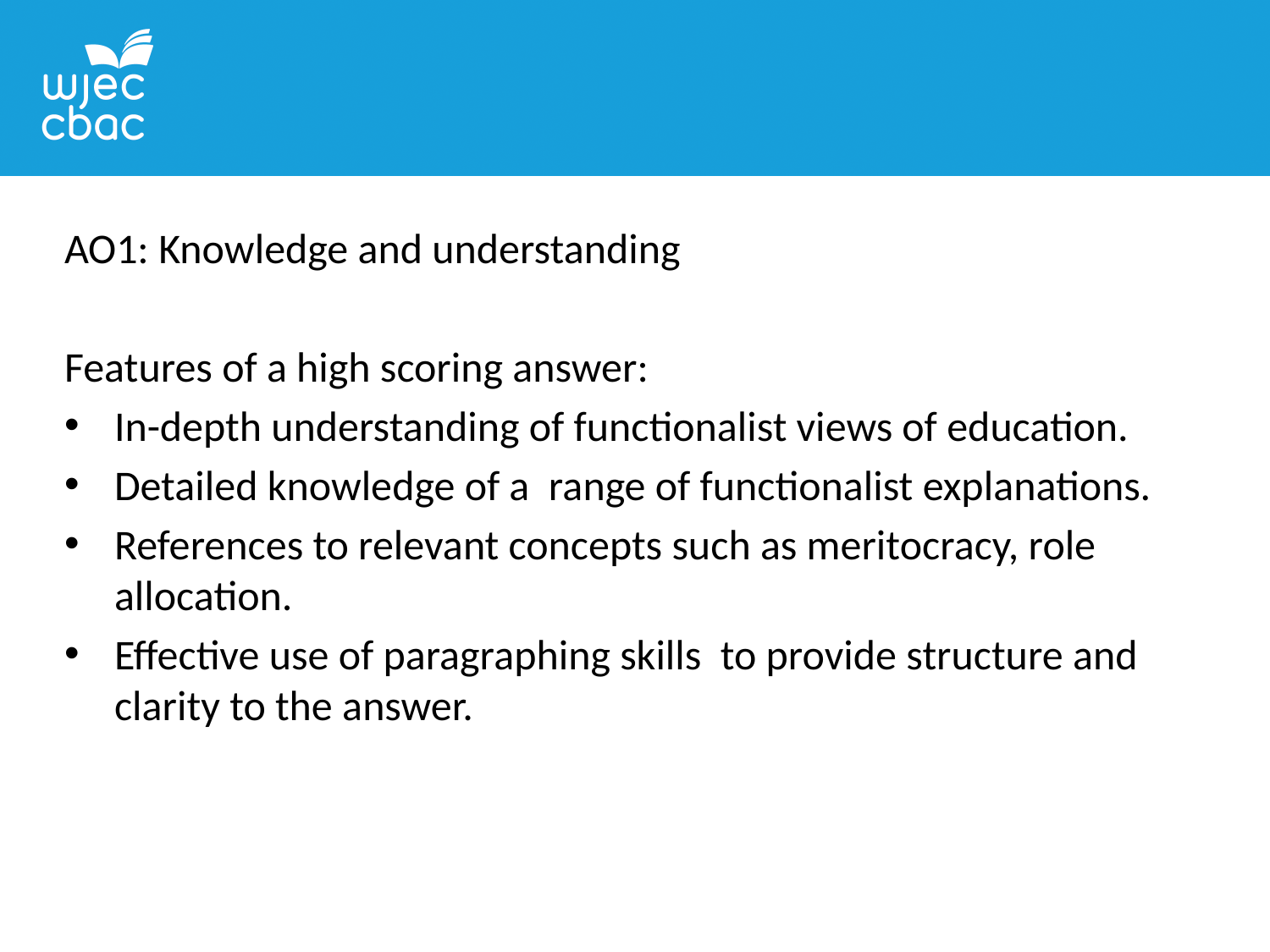

AO1: Knowledge and understanding

Features of a high scoring answer:
In-depth understanding of functionalist views of education.
Detailed knowledge of a  range of functionalist explanations.
References to relevant concepts such as meritocracy, role allocation.
Effective use of paragraphing skills  to provide structure and clarity to the answer.